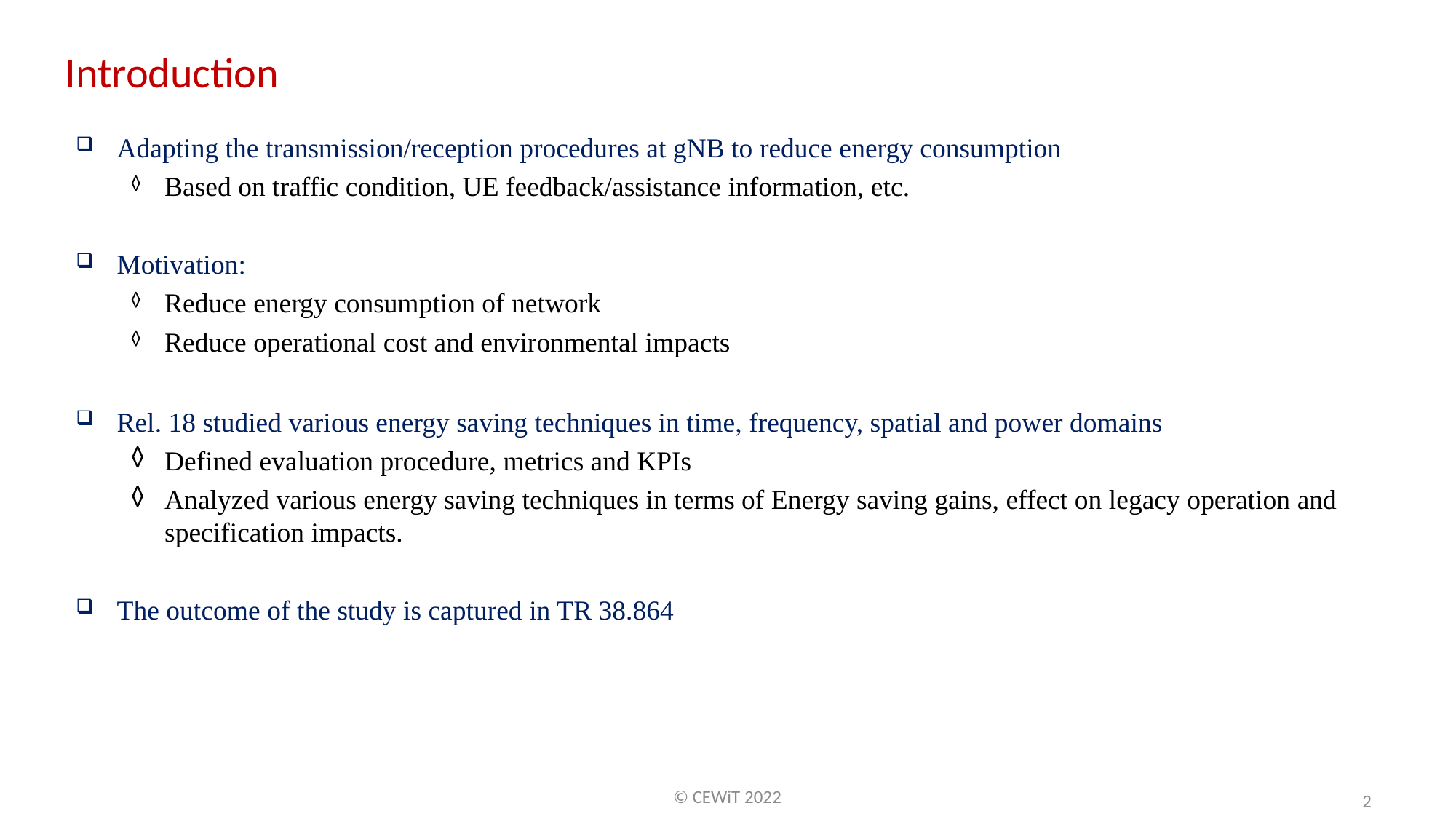

Introduction
Adapting the transmission/reception procedures at gNB to reduce energy consumption
Based on traffic condition, UE feedback/assistance information, etc.

Motivation:
Reduce energy consumption of network
Reduce operational cost and environmental impacts

Rel. 18 studied various energy saving techniques in time, frequency, spatial and power domains
Defined evaluation procedure, metrics and KPIs
Analyzed various energy saving techniques in terms of Energy saving gains, effect on legacy operation and specification impacts.

The outcome of the study is captured in TR 38.864

© CEWiT 2022
2